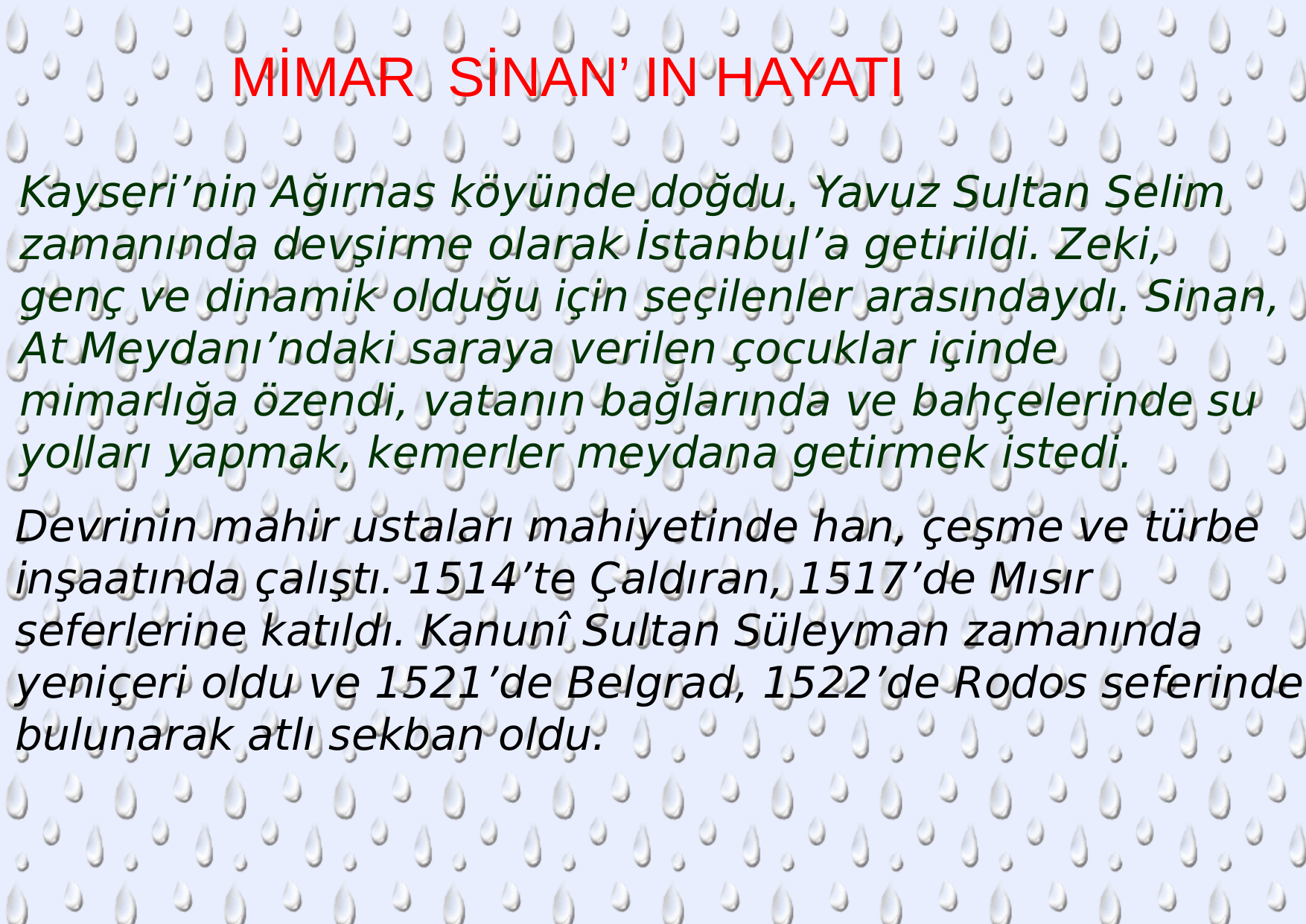

Mİmar  sİnan’ IN HAYATI
Kayseri’nin Ağırnas köyünde doğdu. Yavuz Sultan Selim zamanında devşirme olarak İstanbul’a getirildi. Zeki, genç ve dinamik olduğu için seçilenler arasındaydı. Sinan, At Meydanı’ndaki saraya verilen çocuklar içinde mimarlığa özendi, vatanın bağlarında ve bahçelerinde su yolları yapmak, kemerler meydana getirmek istedi.
Devrinin mahir ustaları mahiyetinde han, çeşme ve türbe inşaatında çalıştı. 1514’te Çaldıran, 1517’de Mısır seferlerine katıldı. Kanunî Sultan Süleyman zamanında yeniçeri oldu ve 1521’de Belgrad, 1522’de Rodos seferinde bulunarak atlı sekban oldu.